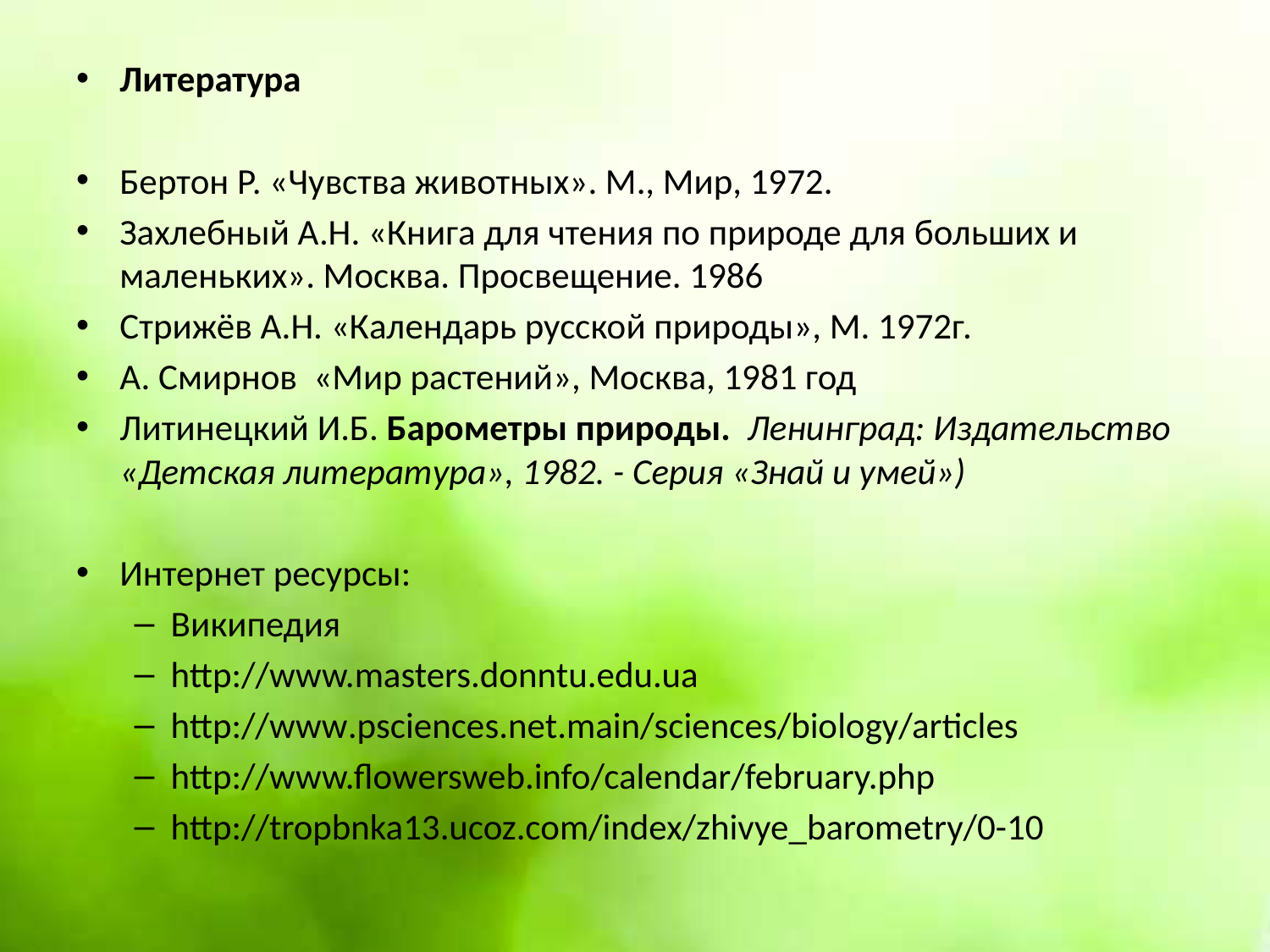

Литература

Бертон Р. «Чувства животных». М., Мир, 1972.
Захлебный А.Н. «Книга для чтения по природе для больших и маленьких». Москва. Просвещение. 1986
Стрижёв А.Н. «Календарь русской природы», М. 1972г.
А. Смирнов  «Мир растений», Москва, 1981 год
Литинецкий И.Б. Барометры природы.  Ленинград: Издательство «Детская литература», 1982. - Серия «Знай и умей»)

Интернет ресурсы:
Википедия
http://www.masters.donntu.edu.ua
http://www.psciences.net.main/sciences/biology/articles
http://www.flowersweb.info/calendar/february.php
http://tropbnka13.ucoz.com/index/zhivye_barometry/0-10